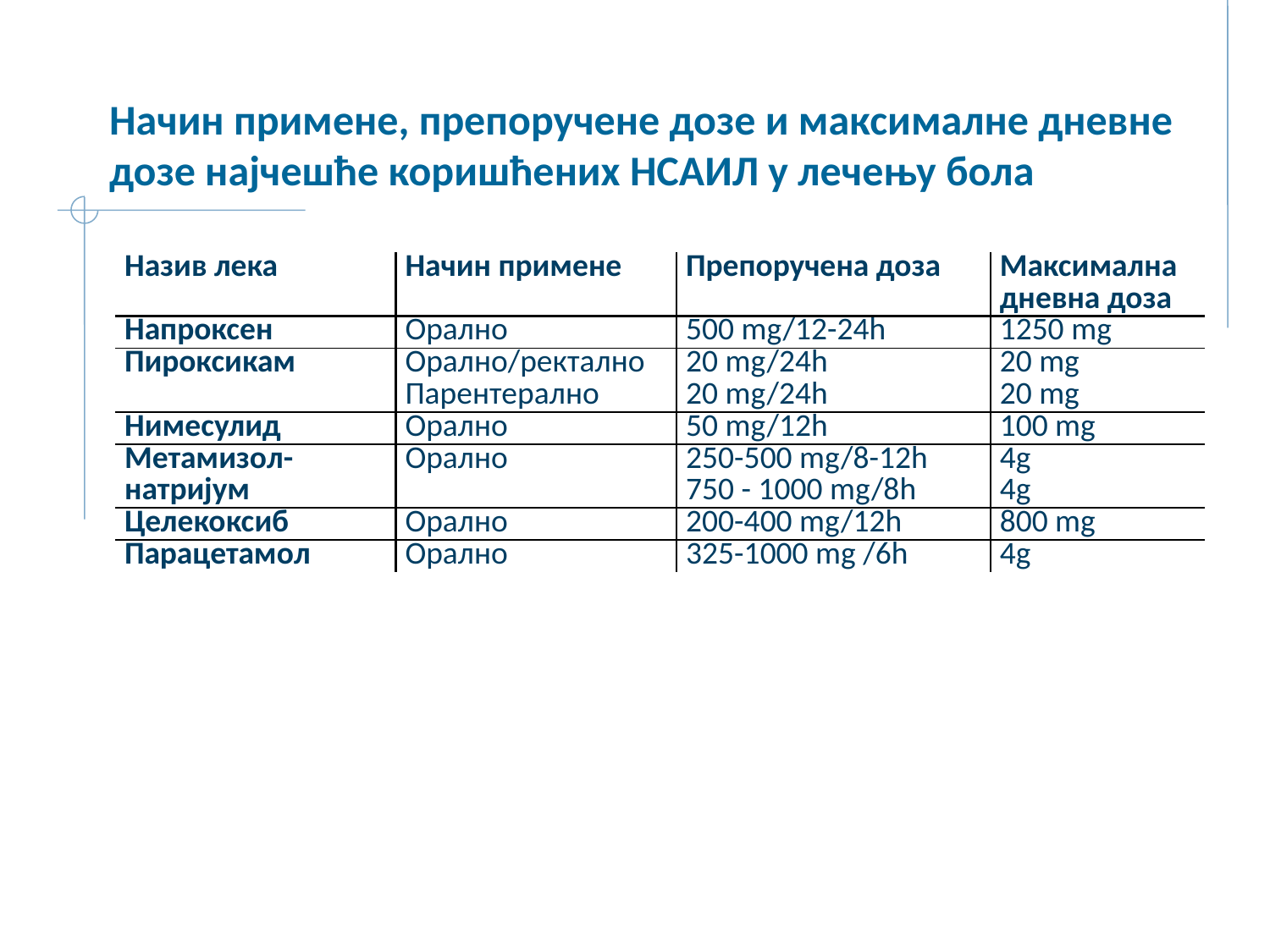

# Начин примене, препоручене дозе и максималне дневне дозе најчешће коришћених НСАИЛ у лечењу бола
| Назив лека | Начин примене | Препоручена доза | Максимална дневна доза |
| --- | --- | --- | --- |
| Напроксен | Орално | 500 mg/12-24h | 1250 mg |
| Пироксикам | Орално/ректално Парентерално | 20 mg/24h 20 mg/24h | 20 mg 20 mg |
| Нимесулид | Орално | 50 mg/12h | 100 mg |
| Метамизол-натријум | Орално | 250-500 mg/8-12h 750 - 1000 mg/8h | 4g 4g |
| Целекоксиб | Орално | 200-400 mg/12h | 800 mg |
| Парацетамол | Орално | 325-1000 mg /6h | 4g |